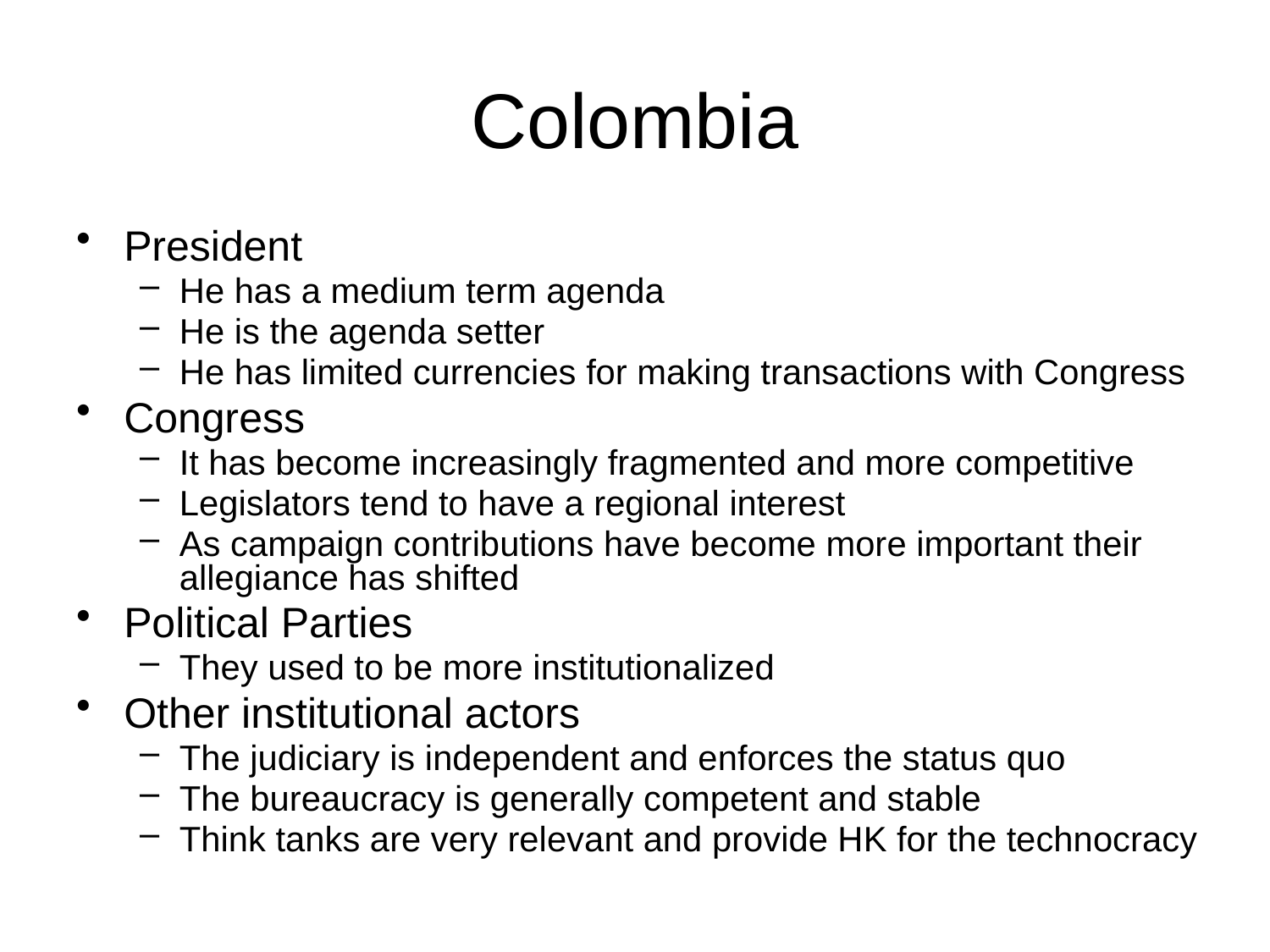

# Colombia
President
He has a medium term agenda
He is the agenda setter
He has limited currencies for making transactions with Congress
Congress
It has become increasingly fragmented and more competitive
Legislators tend to have a regional interest
As campaign contributions have become more important their allegiance has shifted
Political Parties
They used to be more institutionalized
Other institutional actors
The judiciary is independent and enforces the status quo
The bureaucracy is generally competent and stable
Think tanks are very relevant and provide HK for the technocracy